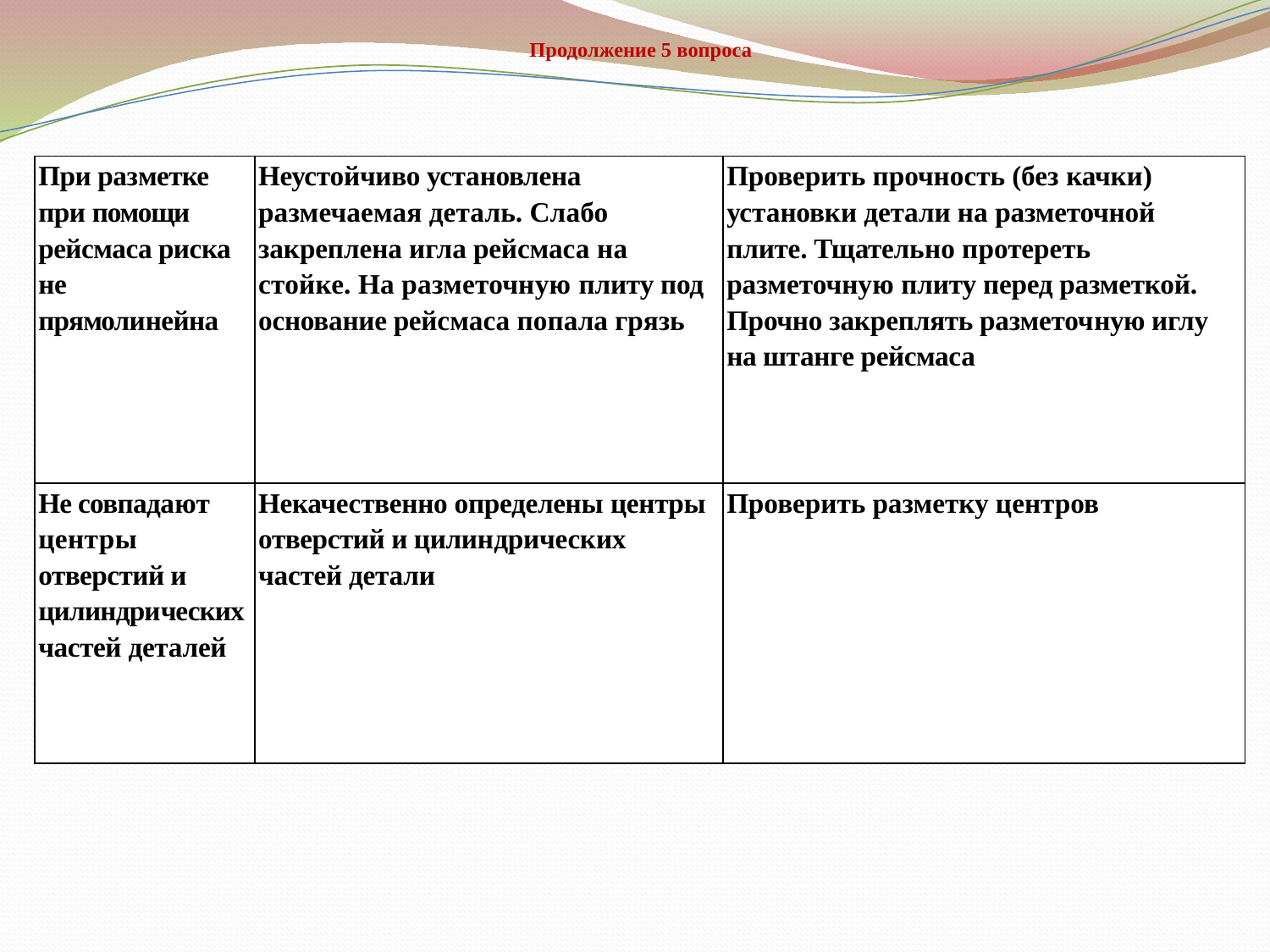

# Продолжение 5 вопроса
| При разметке при помощи рейсмаса риска не прямолинейна | Неустойчиво установлена размечаемая деталь. Слабо закреплена игла рейсмаса на стойке. На разметочную плиту под основание рейсмаса попала грязь | Проверить прочность (без качки) установки детали на разметочной плите. Тщательно протереть разметочную плиту перед разметкой. Прочно закреплять разметочную иглу на штанге рейсмаса |
| --- | --- | --- |
| Не совпадают центры отверстий и цилиндрических частей деталей | Некачественно определены центры отверстий и цилиндрических частей детали | Проверить разметку центров |